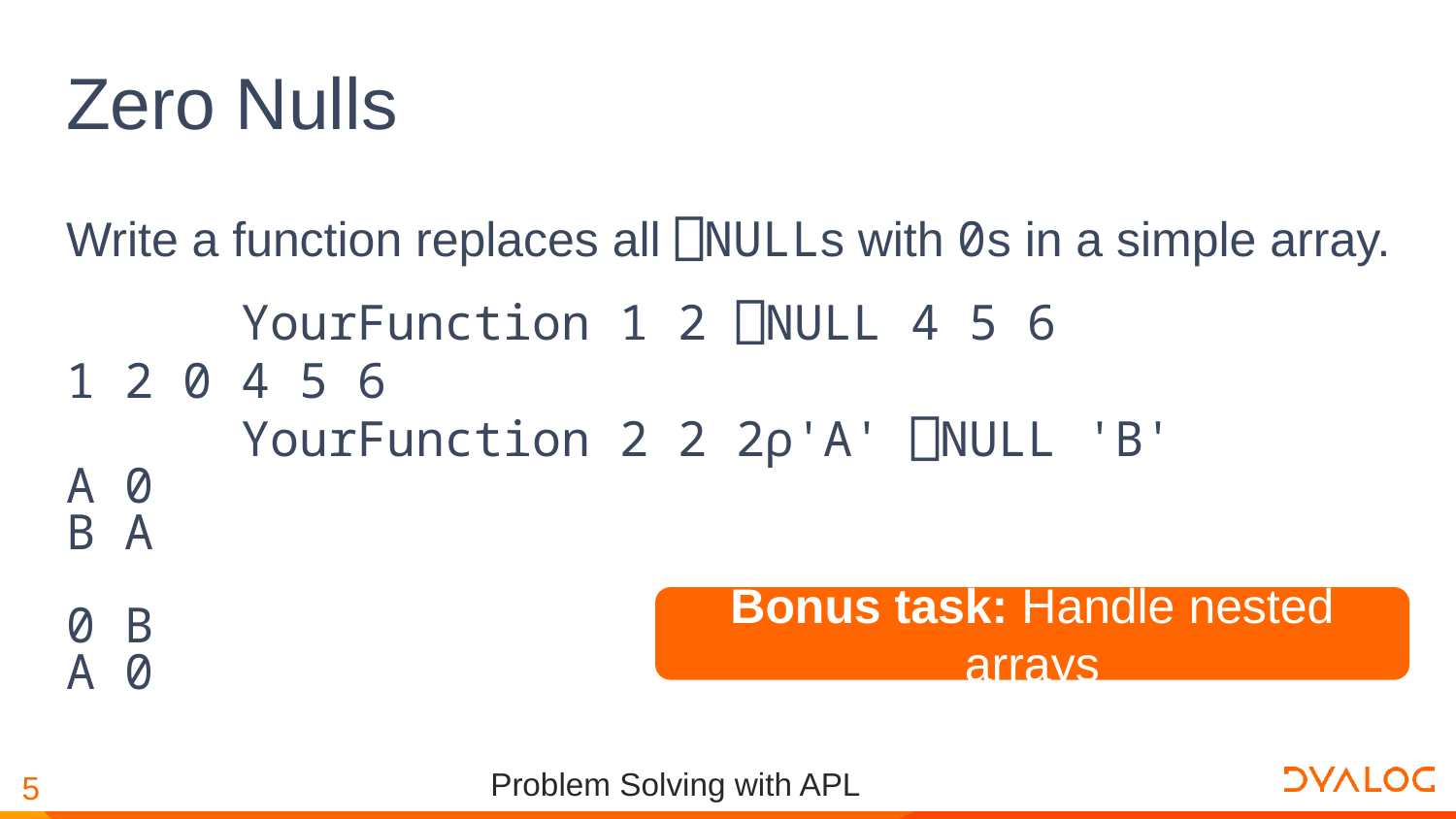

# Zero Nulls
Write a function replaces all ⎕NULLs with 0s in a simple array.
      YourFunction 1 2 ⎕NULL 4 5 6
1 2 0 4 5 6
      YourFunction 2 2 2⍴'A' ⎕NULL 'B'
A 0
B A

0 B
A 0
Bonus task: Handle nested arrays